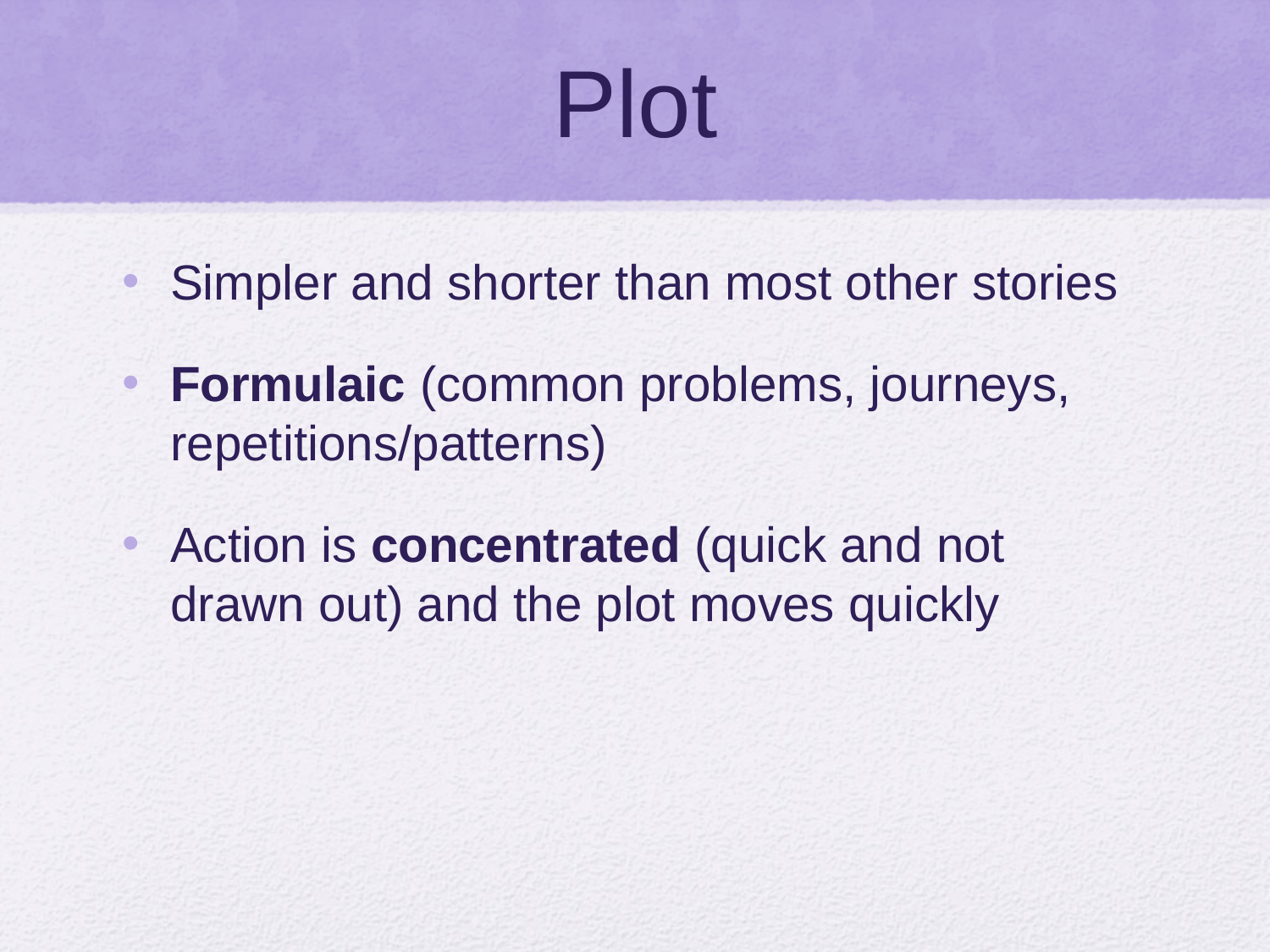

# Plot
Simpler and shorter than most other stories
Formulaic (common problems, journeys, repetitions/patterns)
Action is concentrated (quick and not drawn out) and the plot moves quickly